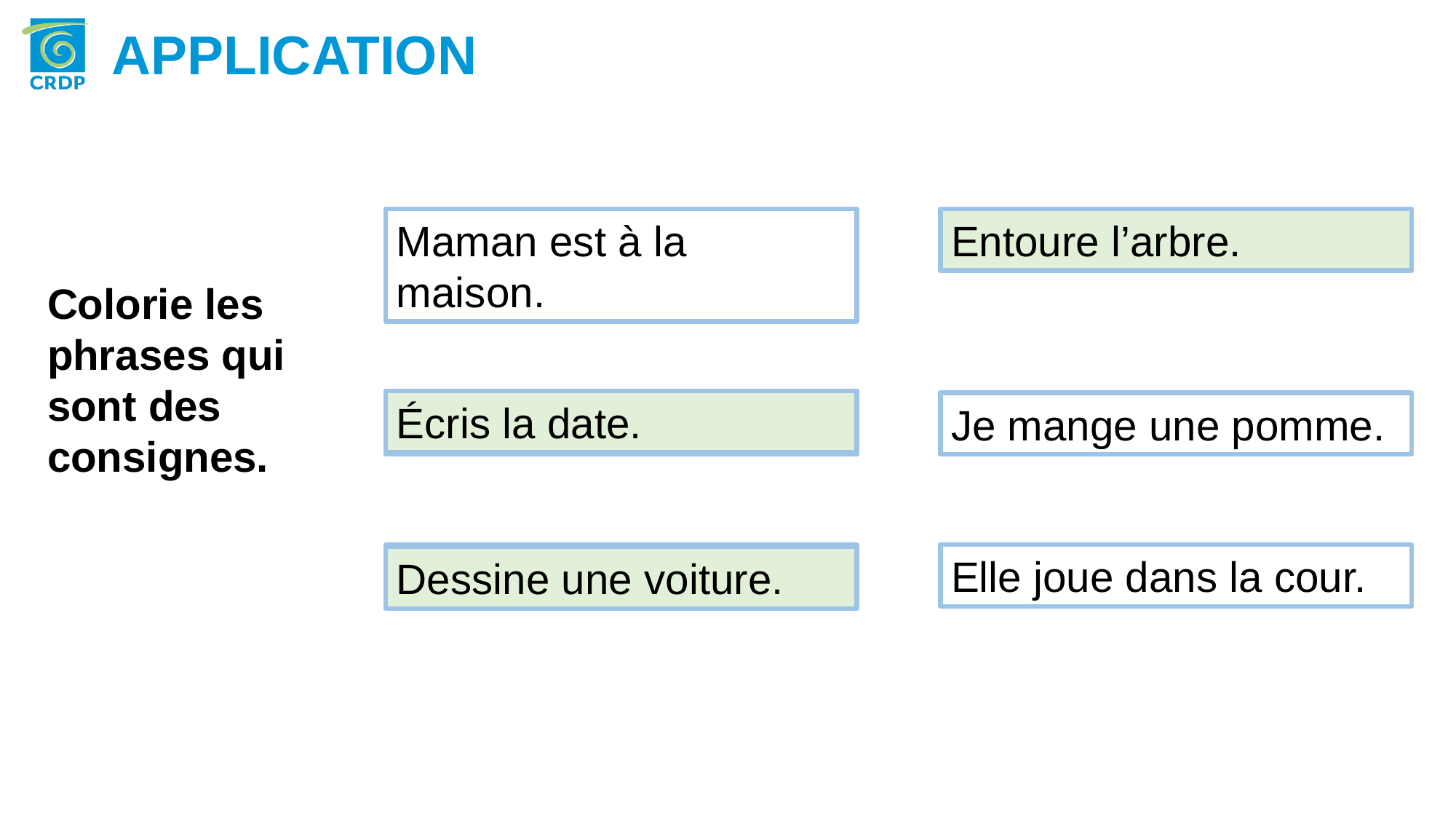

APPLICATION
Maman est à la maison.
Entoure l’arbre.
Entoure l’arbre.
Colorie les phrases qui sont des consignes.
Écris la date.
Écris la date.
Je mange une pomme.
Dessine une voiture.
Elle joue dans la cour.
Dessine une voiture.